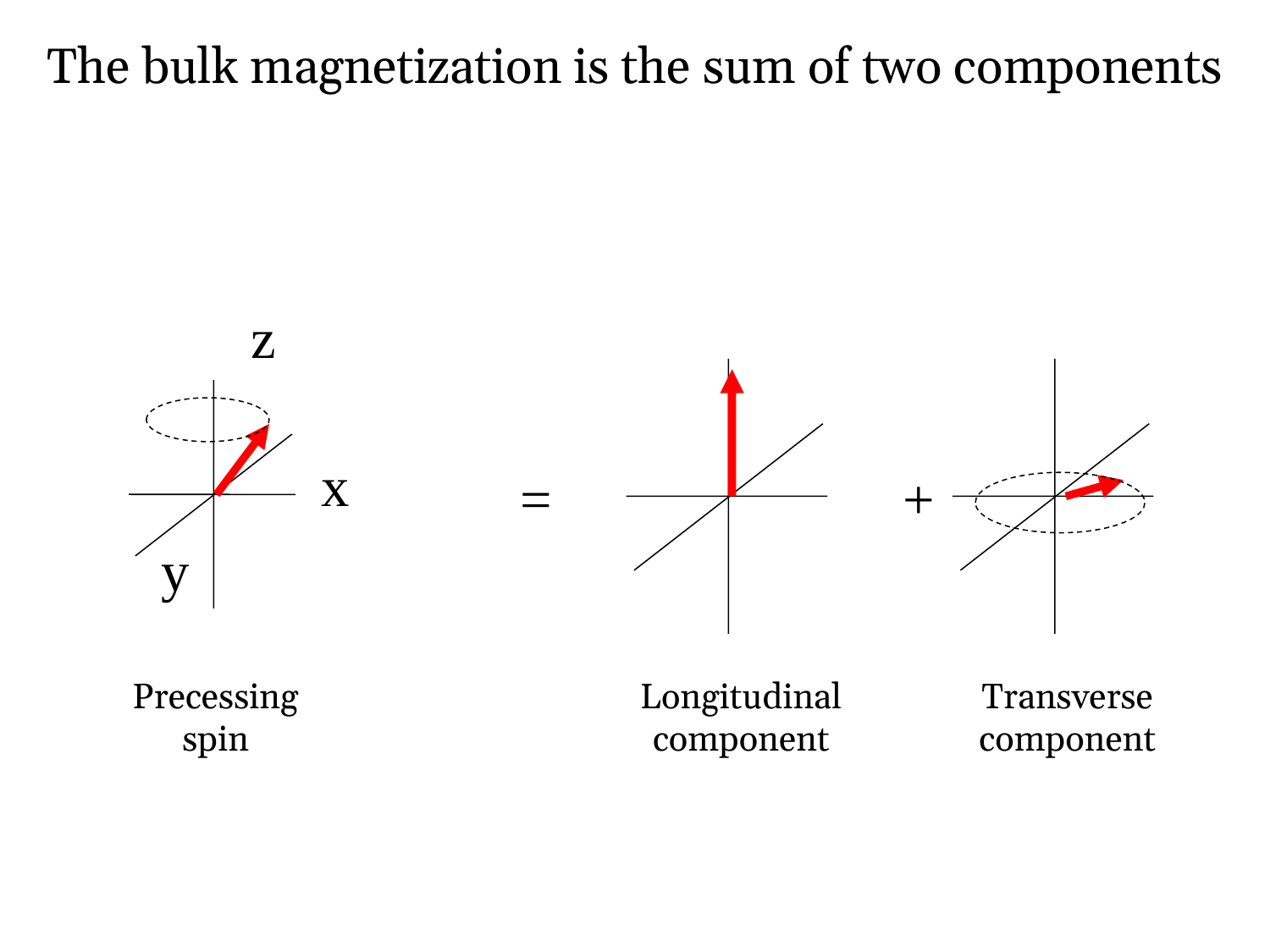

# The bulk magnetization is the sum of two components
z

x
y

=
+
Precessing
spin
Longitudinal
component
Transverse
component